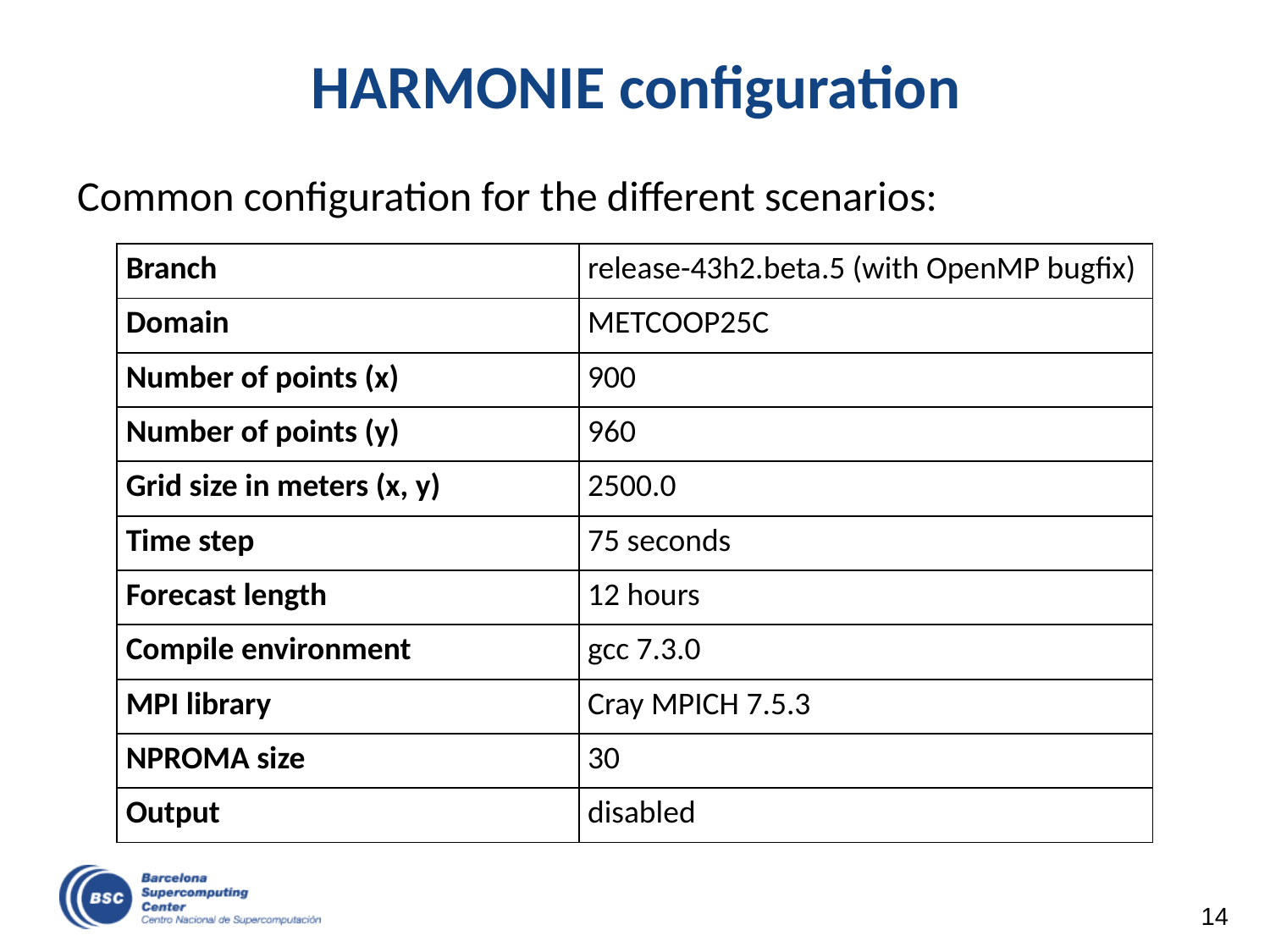

# HARMONIE configuration
Common configuration for the different scenarios:
| Branch | release-43h2.beta.5 (with OpenMP bugfix) |
| --- | --- |
| Domain | METCOOP25C |
| Number of points (x) | 900 |
| Number of points (y) | 960 |
| Grid size in meters (x, y) | 2500.0 |
| Time step | 75 seconds |
| Forecast length | 12 hours |
| Compile environment | gcc 7.3.0 |
| MPI library | Cray MPICH 7.5.3 |
| NPROMA size | 30 |
| Output | disabled |
14